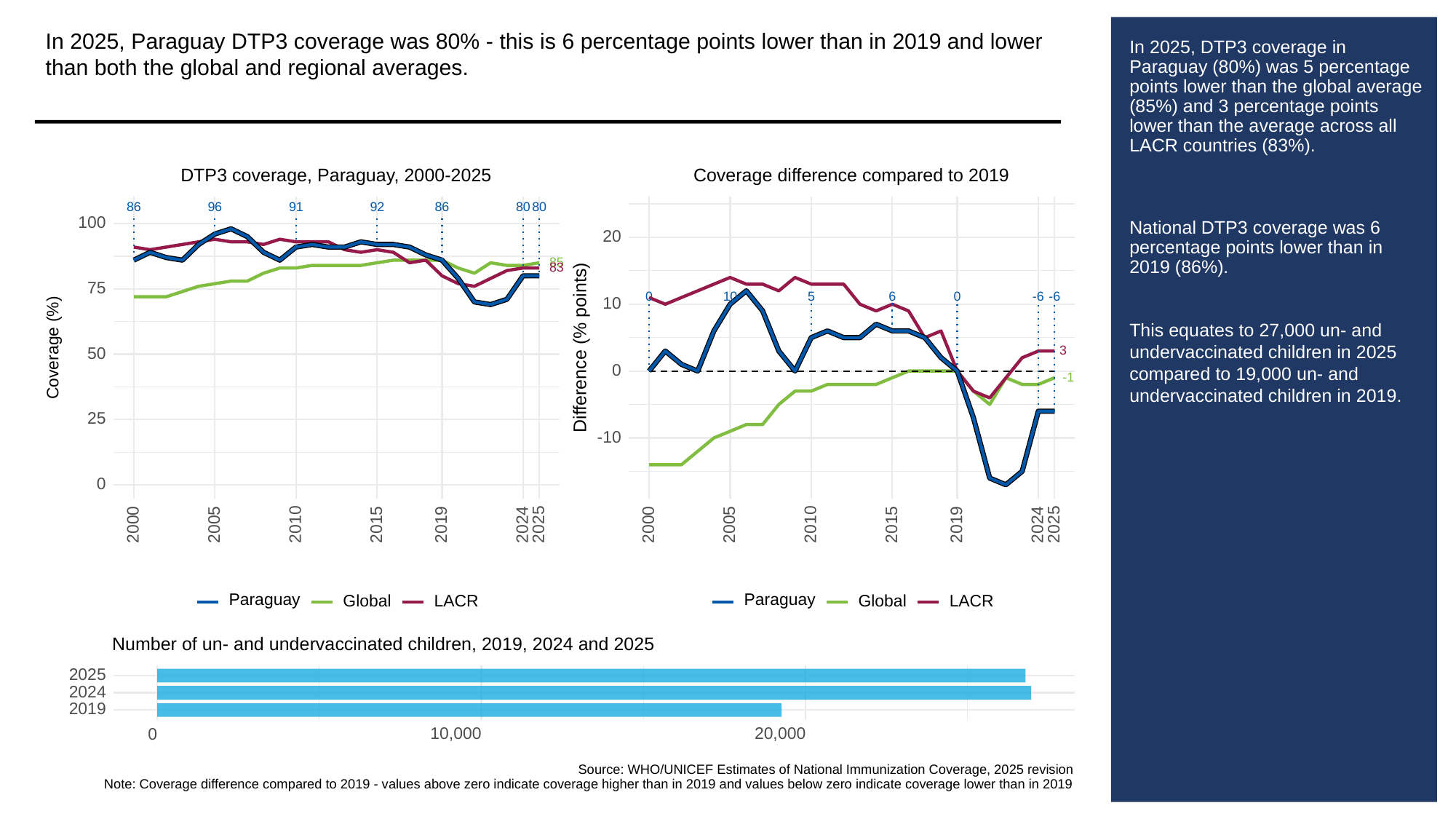

In 2025, Paraguay DTP3 coverage was 80% - this is 6 percentage points lower than in 2019 and lower than both the global and regional averages.
# In 2025, DTP3 coverage in Paraguay (80%) was 5 percentage points lower than the global average (85%) and 3 percentage points lower than the average across all LACR countries (83%).

National DTP3 coverage was 6 percentage points lower than in 2019 (86%).

This equates to 27,000 un- and undervaccinated children in 2025 compared to 19,000 un- and undervaccinated children in 2019.

Coverage difference compared to 2019
DTP3 coverage, Paraguay, 2000-2025

86
96
91
92
86
80
80

100

20

85

83

75

0
10
6
0
-6
-6
5
10

Difference (% points)
Coverage (%)
3
50

0

-1

25

-10

0

2000
2005
2010
2015
2019
2024
2025
2000
2005
2010
2015
2019
2024
2025
Paraguay
Paraguay
Global
LACR
Global
LACR

Number of un- and undervaccinated children, 2019, 2024 and 2025

2025

2024

2019

10,000
20,000
0
Source: WHO/UNICEF Estimates of National Immunization Coverage, 2025 revision
Note: Coverage difference compared to 2019 - values above zero indicate coverage higher than in 2019 and values below zero indicate coverage lower than in 2019